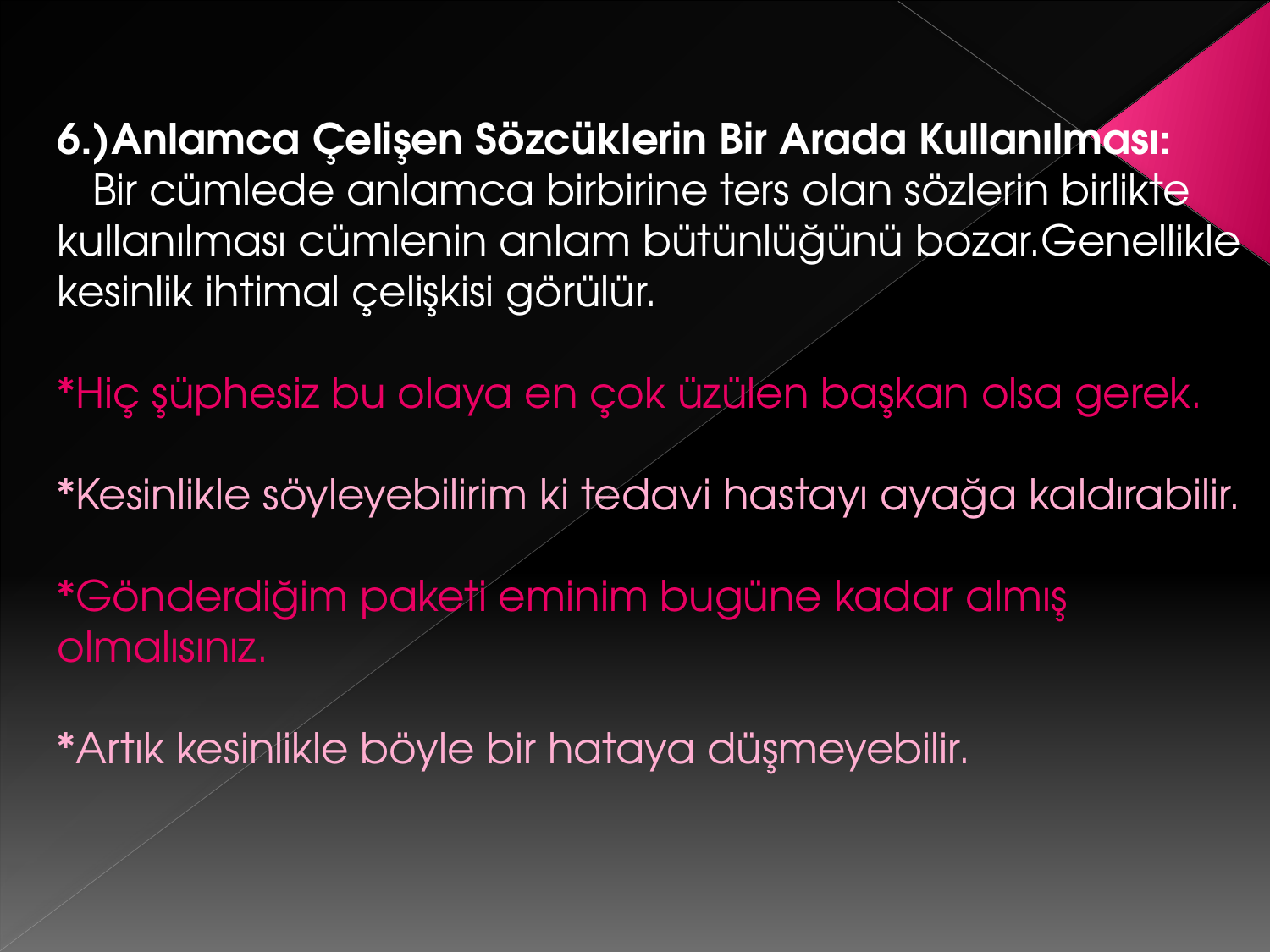

6.)Anlamca Çelişen Sözcüklerin Bir Arada Kullanılması:
   Bir cümlede anlamca birbirine ters olan sözlerin birlikte kullanılması cümlenin anlam bütünlüğünü bozar.Genellikle kesinlik ihtimal çelişkisi görülür.
*Hiç şüphesiz bu olaya en çok üzülen başkan olsa gerek.
*Kesinlikle söyleyebilirim ki tedavi hastayı ayağa kaldırabilir.
*Gönderdiğim paketi eminim bugüne kadar almış olmalısınız.
*Artık kesinlikle böyle bir hataya düşmeyebilir.